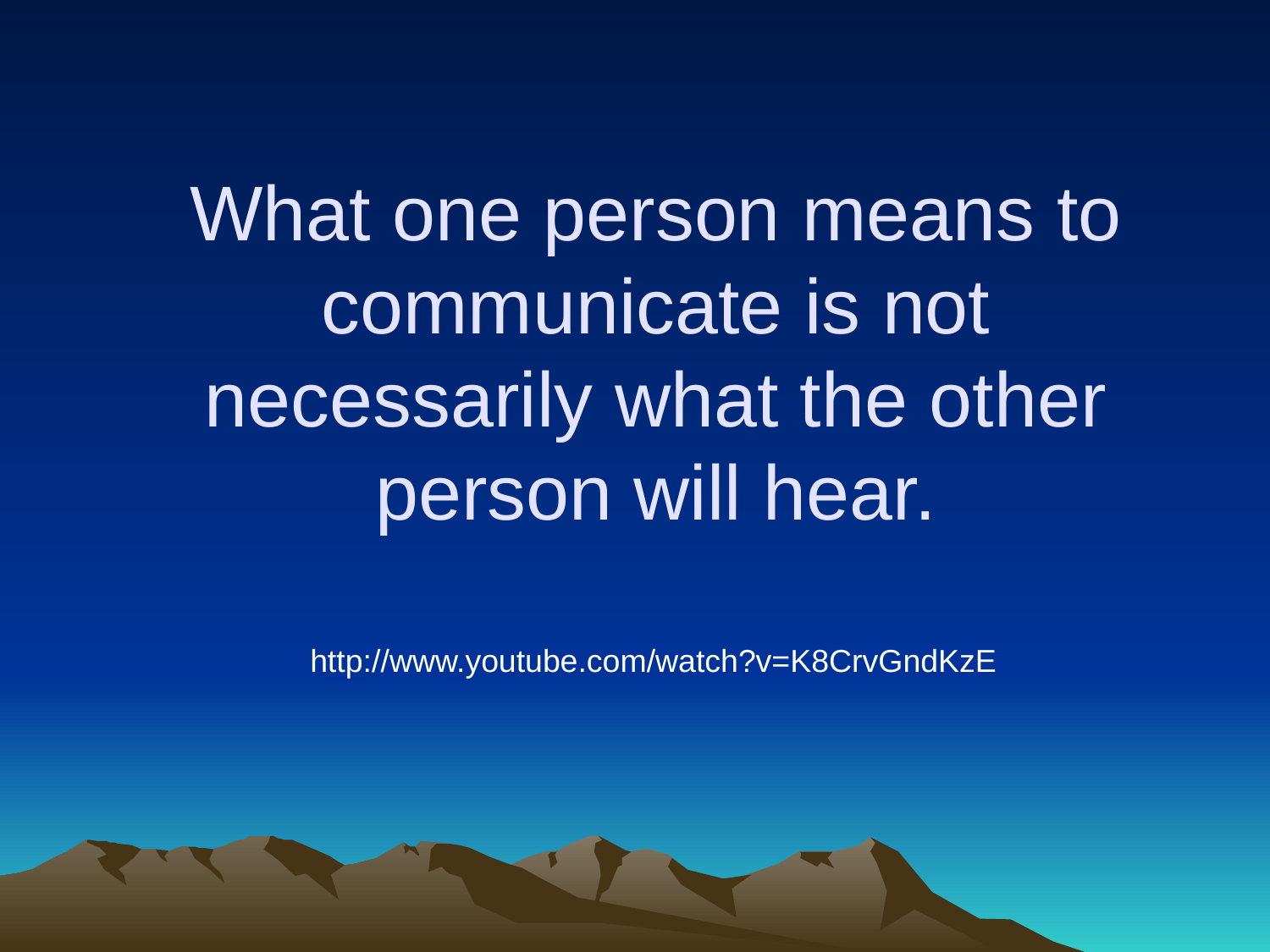

# What one person means to communicate is not necessarily what the other person will hear.
http://www.youtube.com/watch?v=K8CrvGndKzE